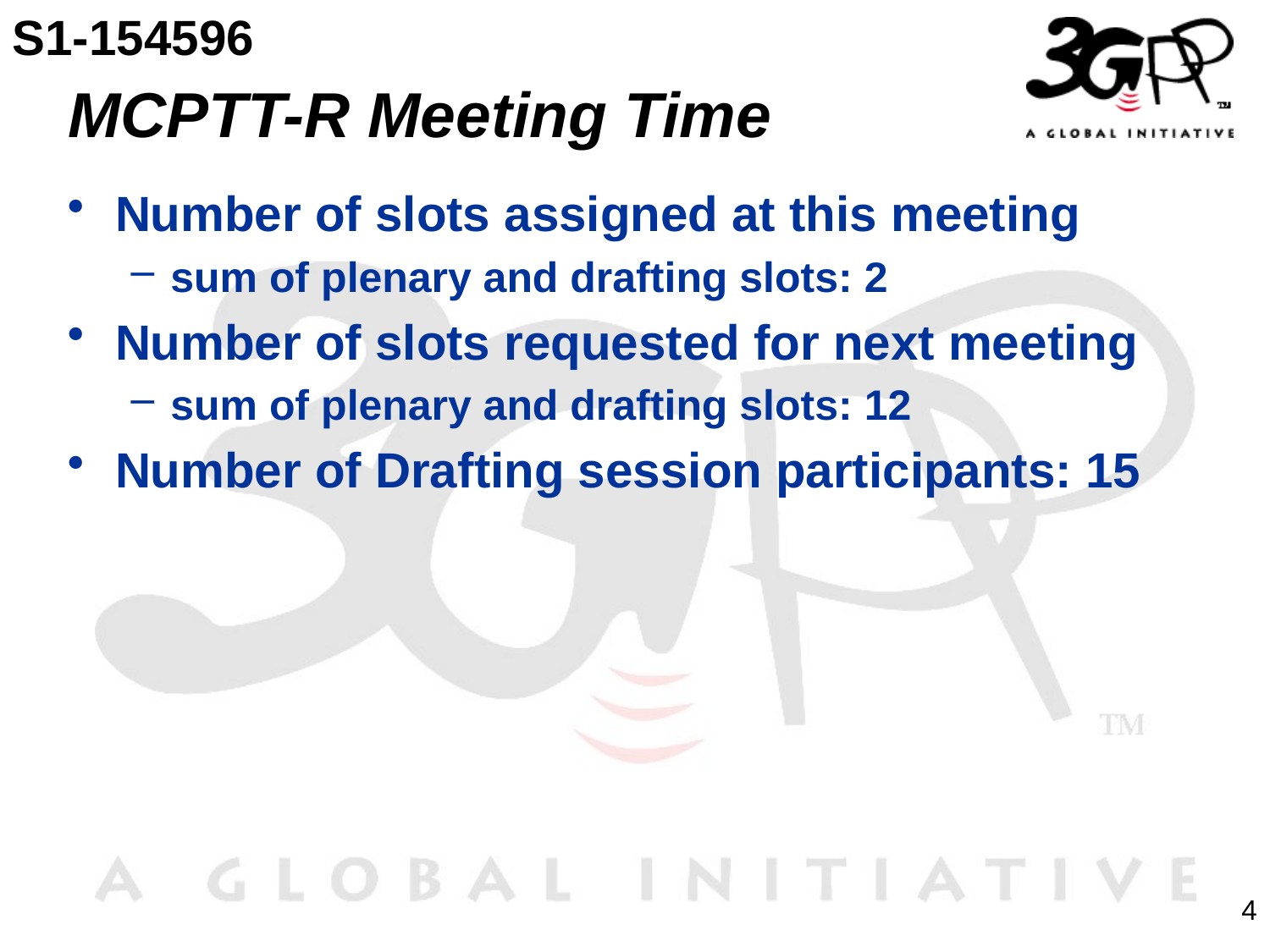

S1-154596
# MCPTT-R Meeting Time
Number of slots assigned at this meeting
sum of plenary and drafting slots: 2
Number of slots requested for next meeting
sum of plenary and drafting slots: 12
Number of Drafting session participants: 15
4